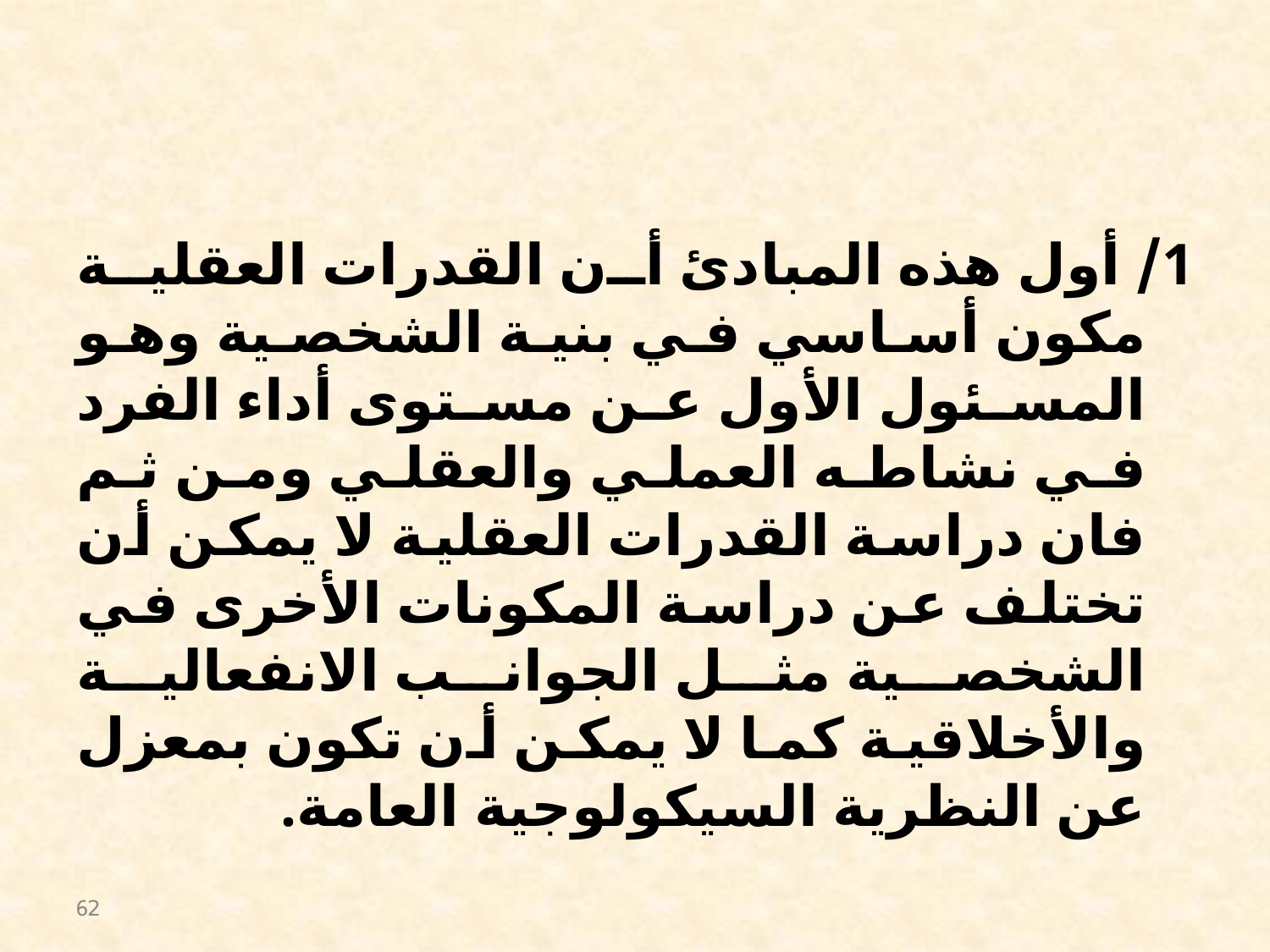

#
1/ أول هذه المبادئ أن القدرات العقلية مكون أساسي في بنية الشخصية وهو المسئول الأول عن مستوى أداء الفرد في نشاطه العملي والعقلي ومن ثم فان دراسة القدرات العقلية لا يمكن أن تختلف عن دراسة المكونات الأخرى في الشخصية مثل الجوانب الانفعالية والأخلاقية كما لا يمكن أن تكون بمعزل عن النظرية السيكولوجية العامة.

62